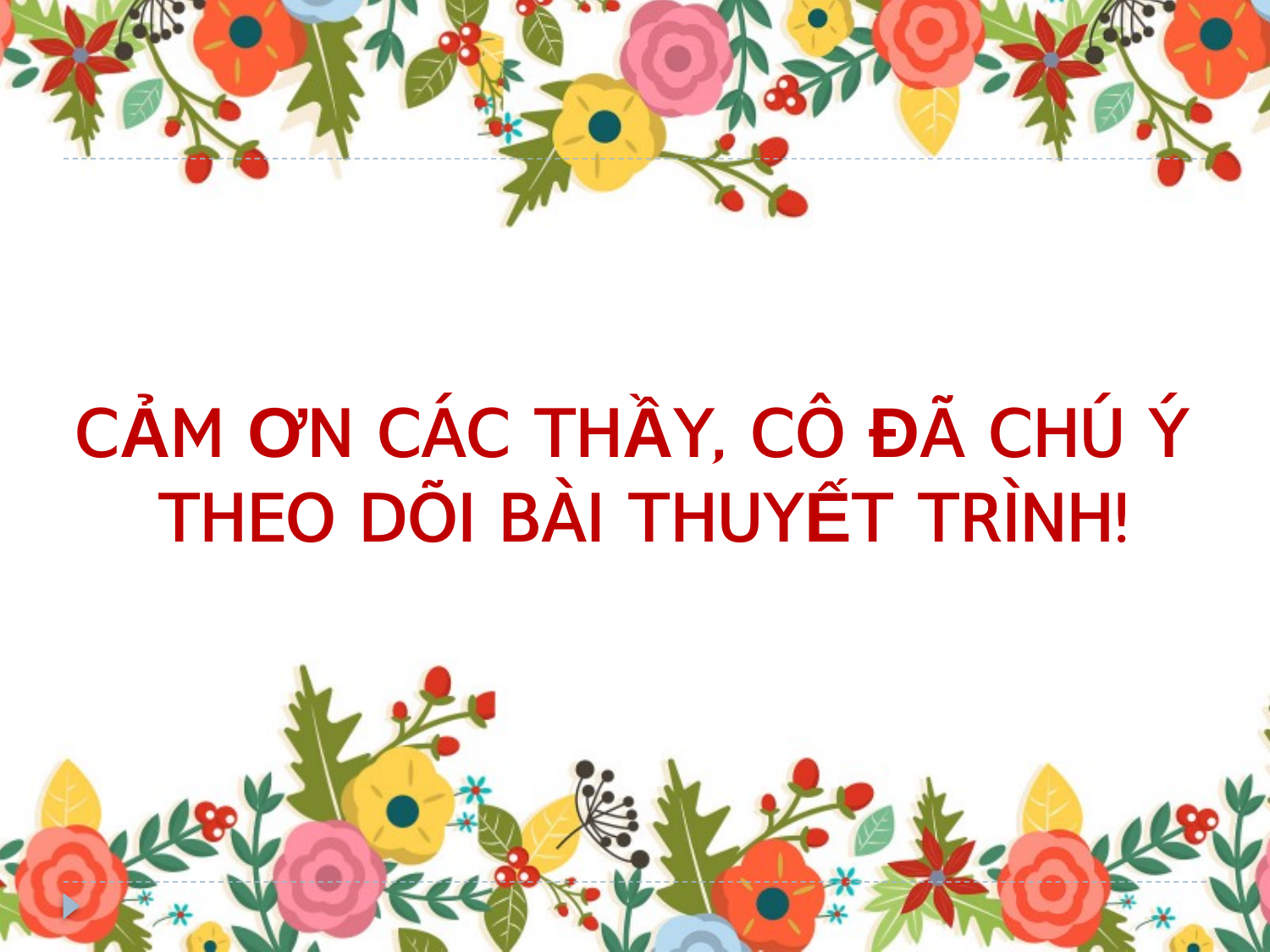

Cảm ơn các thầy, cô đã chú ý
theo dõi bài thuyết trình!